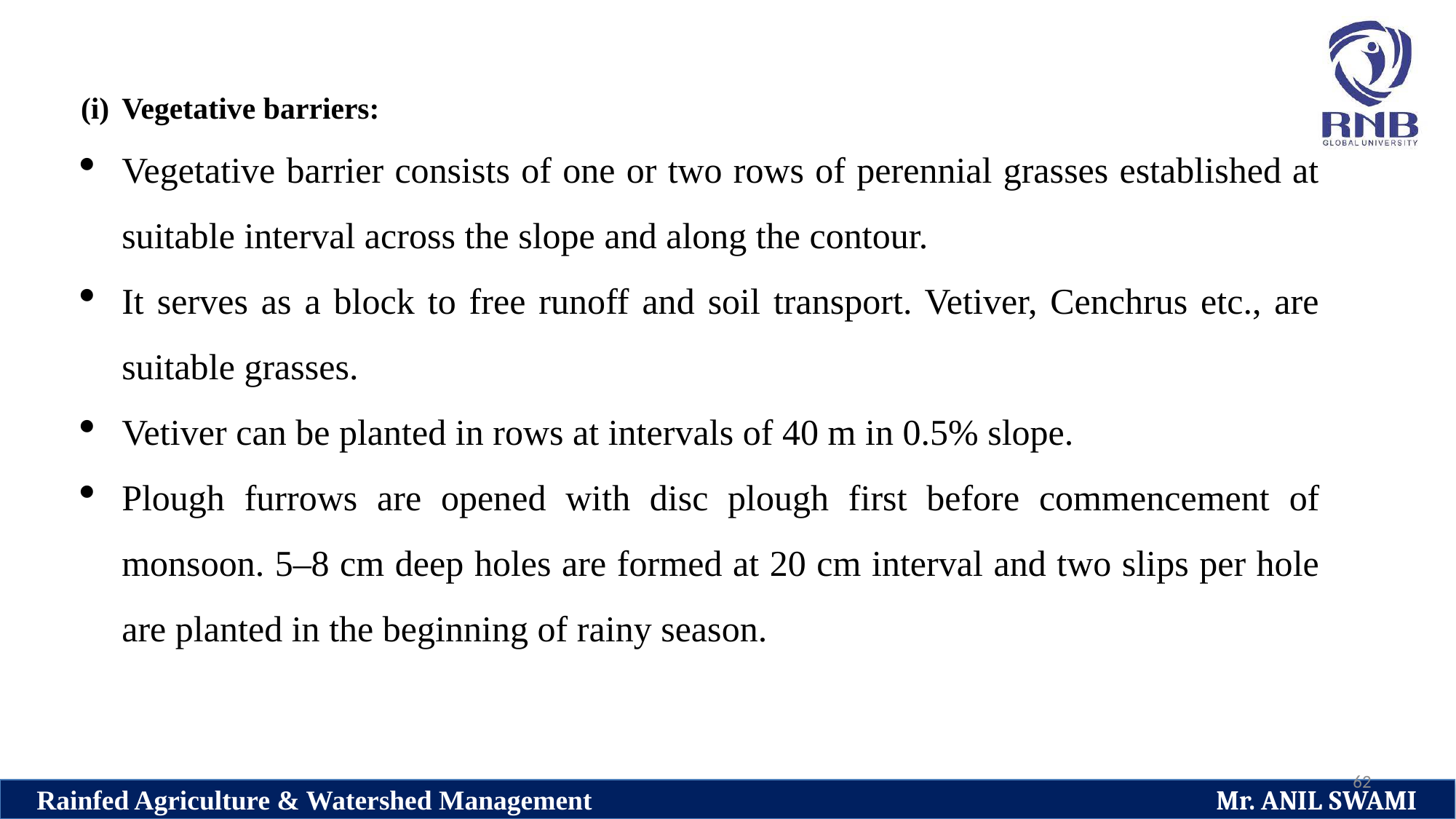

Vegetative barriers:
Vegetative barrier consists of one or two rows of perennial grasses established at suitable interval across the slope and along the contour.
It serves as a block to free runoff and soil transport. Vetiver, Cenchrus etc., are suitable grasses.
Vetiver can be planted in rows at intervals of 40 m in 0.5% slope.
Plough furrows are opened with disc plough first before commencement of monsoon. 5–8 cm deep holes are formed at 20 cm interval and two slips per hole are planted in the beginning of rainy season.
62